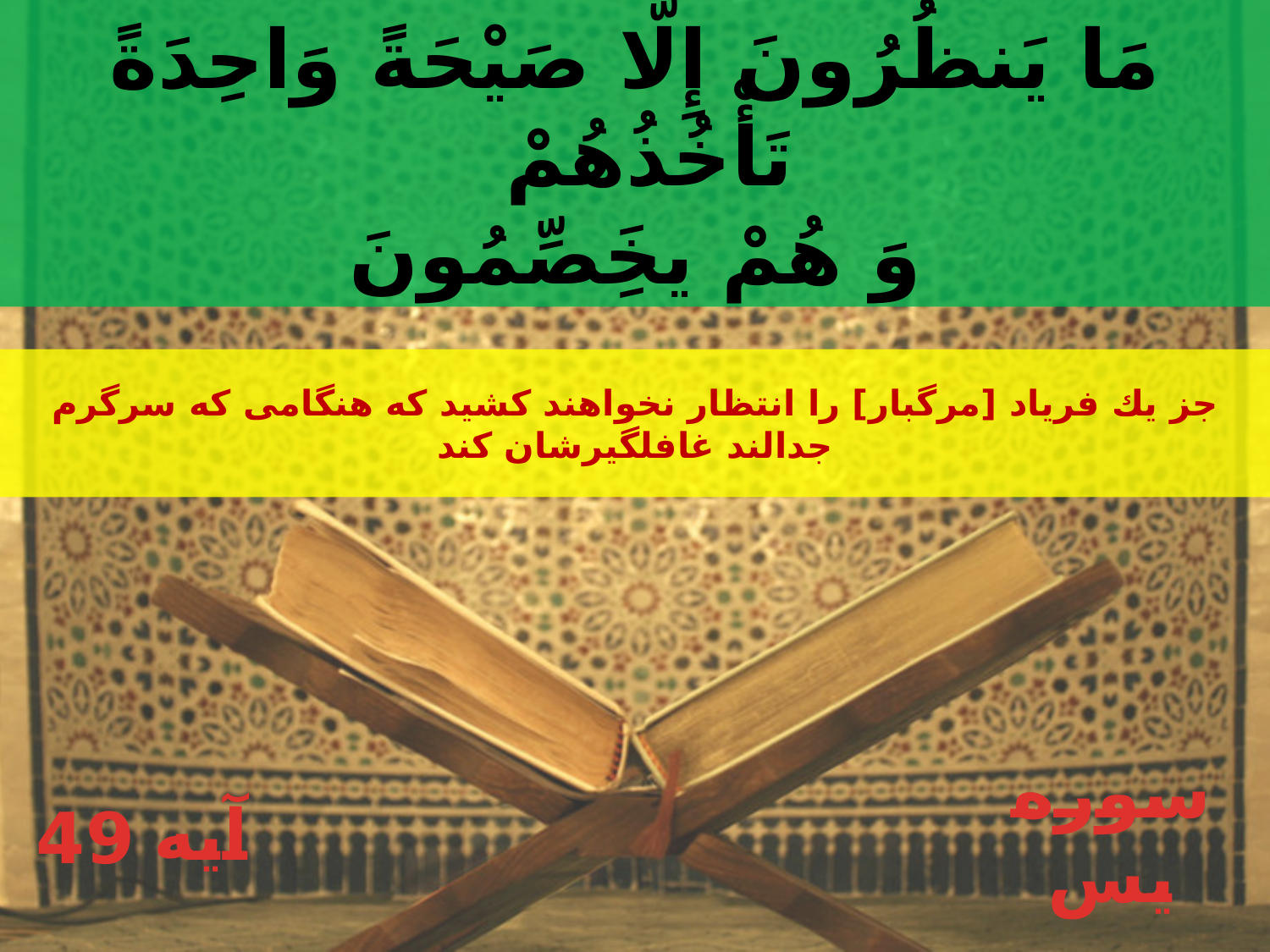

مَا يَنظُرُونَ إِلَّا صَيْحَةً وَاحِدَةً تَأْخُذُهُمْ
وَ هُمْ يخَِصِّمُونَ
جز يك فرياد [مرگبار] را انتظار نخواهند كشيد كه هنگامى كه سرگرم جدالند غافلگيرشان كند
49